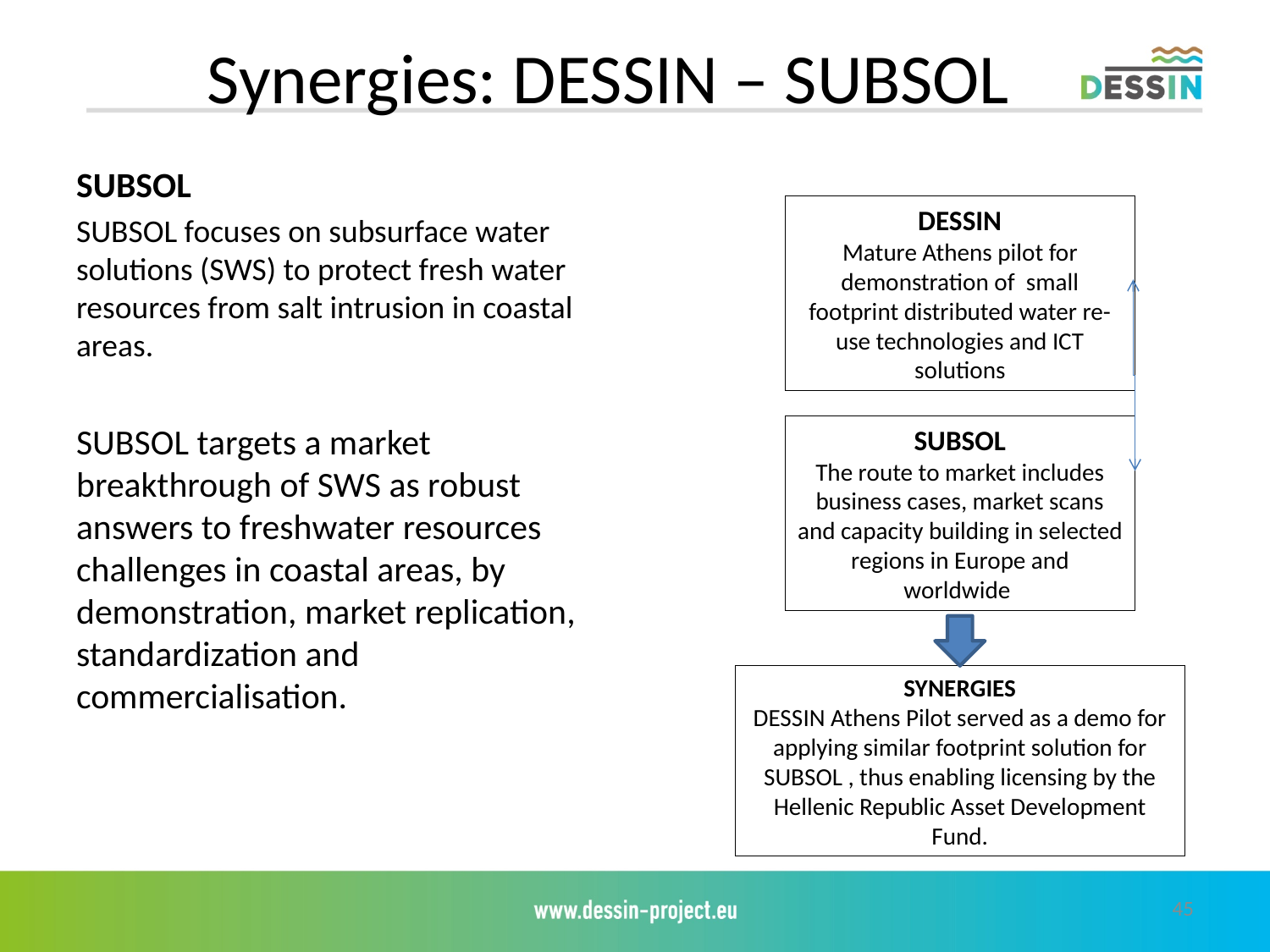

# Synergies: DESSIN – SUBSOL
SUBSOL
SUBSOL focuses on subsurface water solutions (SWS) to protect fresh water resources from salt intrusion in coastal areas.

SUBSOL targets a market breakthrough of SWS as robust answers to freshwater resources challenges in coastal areas, by demonstration, market replication, standardization and commercialisation.

DESSIN
Mature Athens pilot for demonstration of  small footprint distributed water re-use technologies and ICT solutions
SUBSOL
The route to market includes business cases, market scans and capacity building in selected regions in Europe and worldwide

SYNERGIES
DESSIN Athens Pilot served as a demo for applying similar footprint solution for SUBSOL , thus enabling licensing by the Hellenic Republic Asset Development Fund.
45